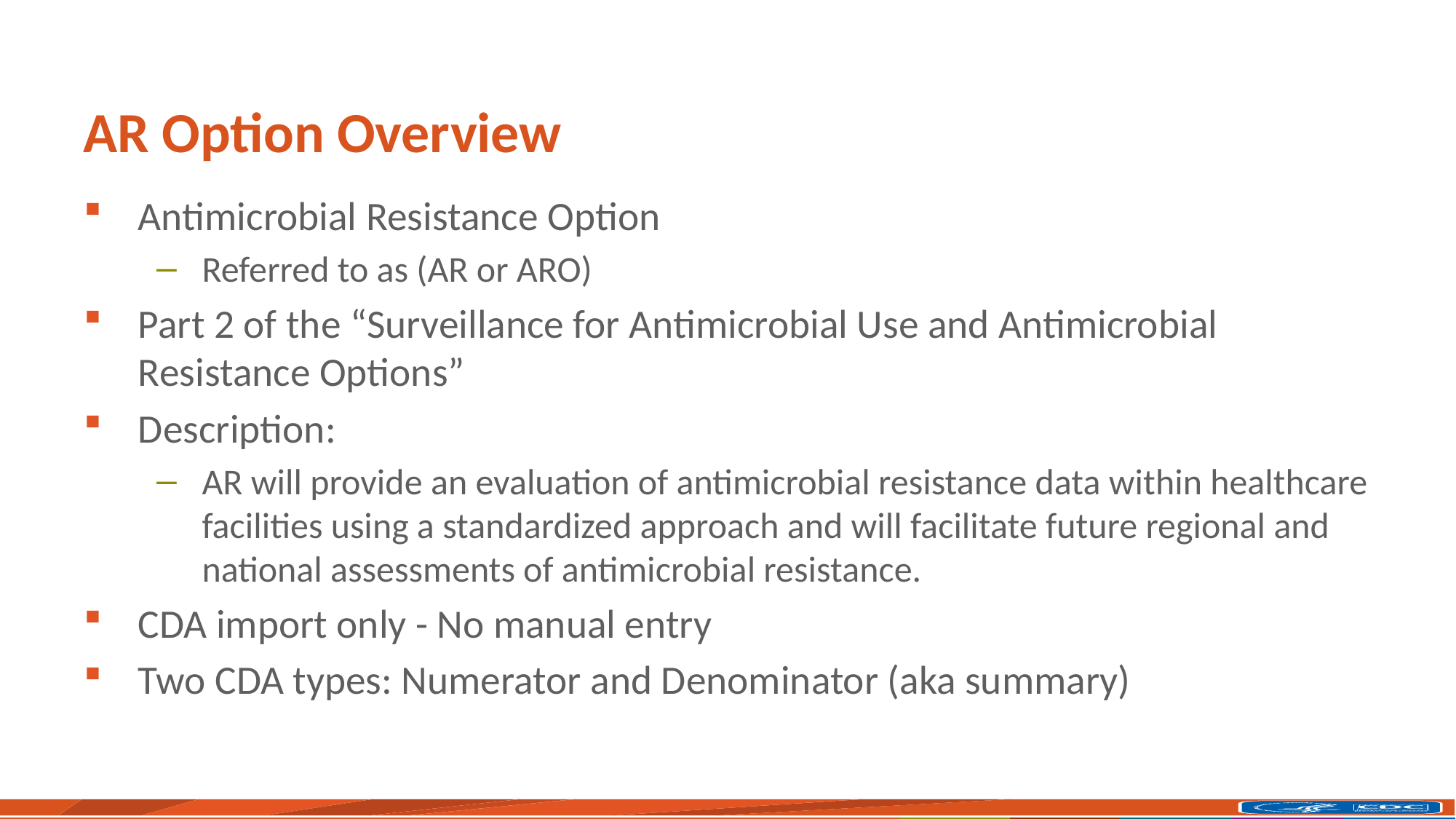

# AR Option Overview
Antimicrobial Resistance Option
Referred to as (AR or ARO)
Part 2 of the “Surveillance for Antimicrobial Use and Antimicrobial Resistance Options”
Description:
AR will provide an evaluation of antimicrobial resistance data within healthcare facilities using a standardized approach and will facilitate future regional and national assessments of antimicrobial resistance.
CDA import only - No manual entry
Two CDA types: Numerator and Denominator (aka summary)